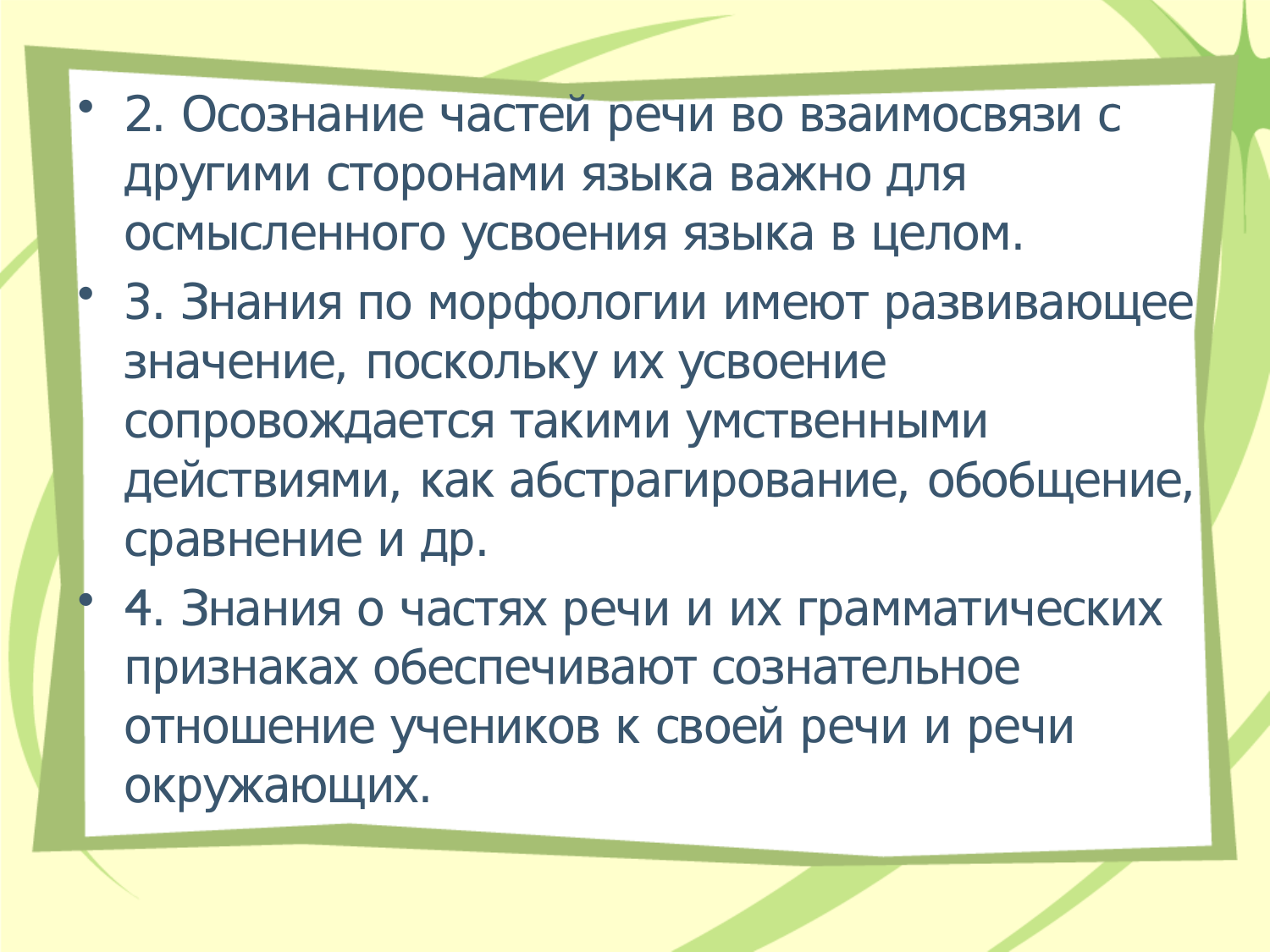

2. Осознание частей речи во взаимосвязи с другими сторонами языка важно для осмысленного усвоения языка в целом.
3. Знания по морфологии имеют развивающее значение, поскольку их усвоение сопровождается такими умственными действиями, как абстрагирование, обобщение, сравнение и др.
4. Знания о частях речи и их грамматических признаках обеспечивают сознательное отношение учеников к своей речи и речи окружающих.